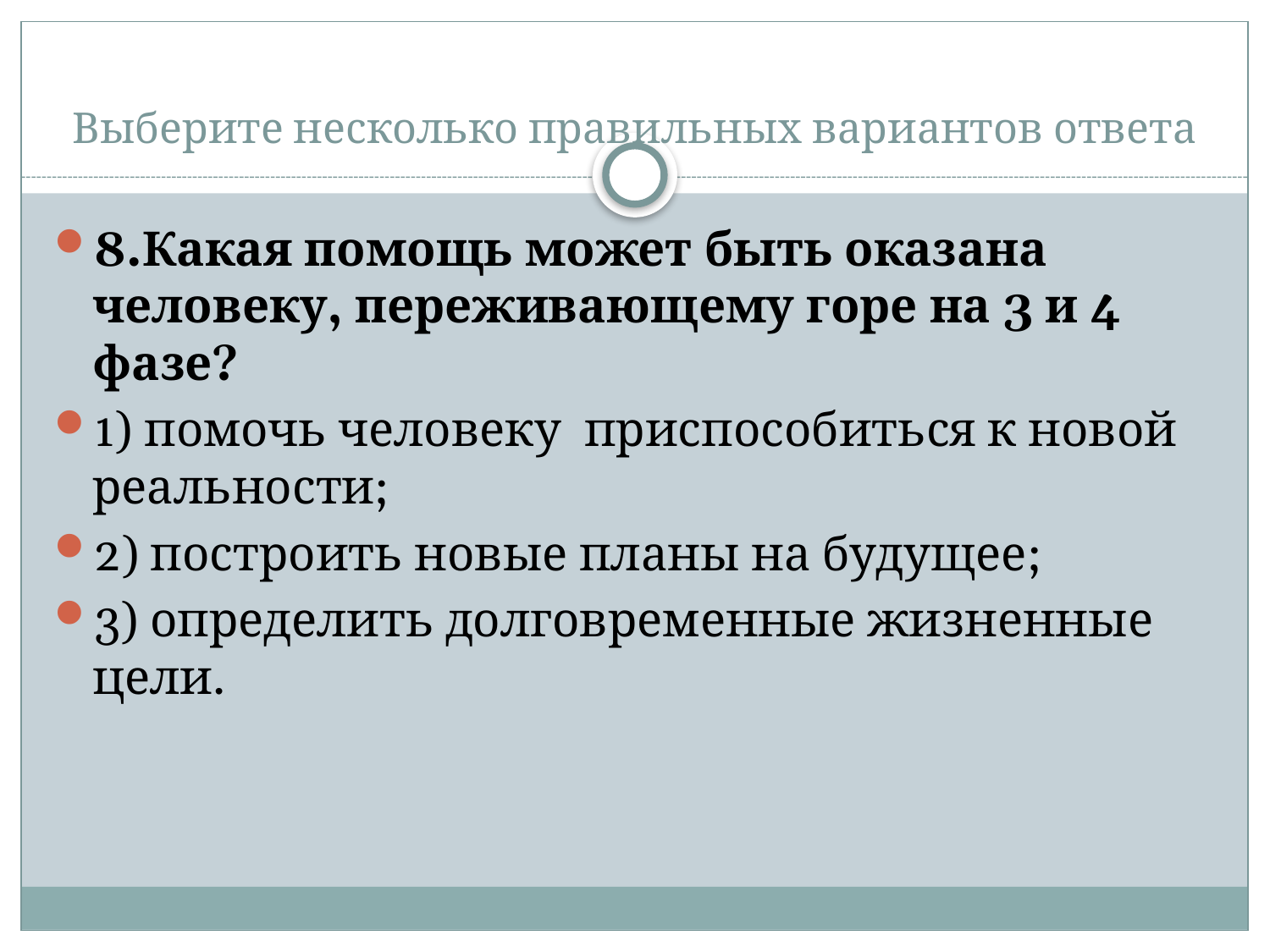

# Выберите несколько правильных вариантов ответа
8.Какая помощь может быть оказана человеку, переживающему горе на 3 и 4 фазе?
1) помочь человеку  приспособиться к новой реальности;
2) построить новые планы на будущее;
3) определить долговременные жизненные цели.